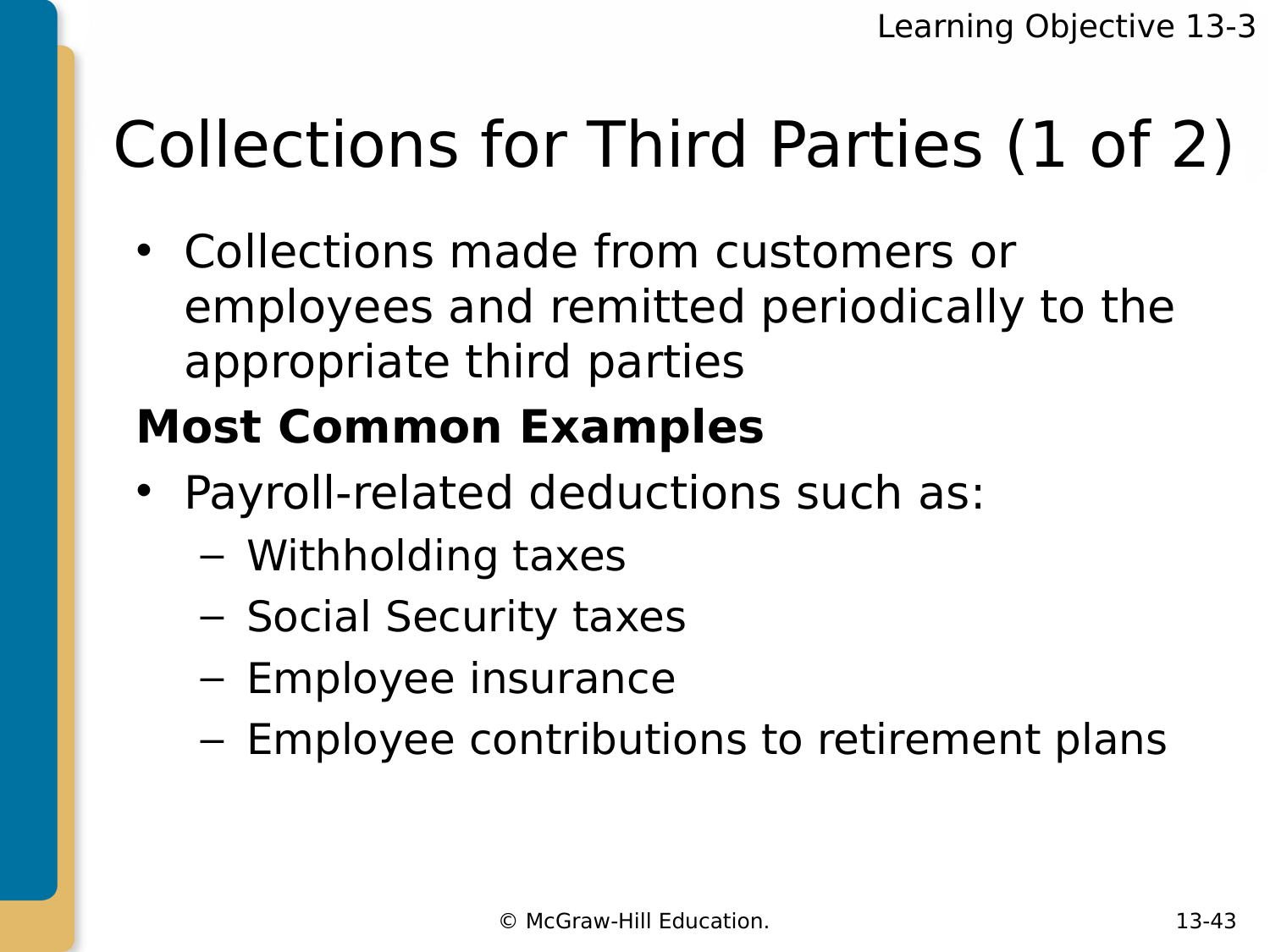

Learning Objective 13-3
# Collections for Third Parties (1 of 2)
Collections made from customers or employees and remitted periodically to the appropriate third parties
Most Common Examples
Payroll-related deductions such as:
Withholding taxes
Social Security taxes
Employee insurance
Employee contributions to retirement plans